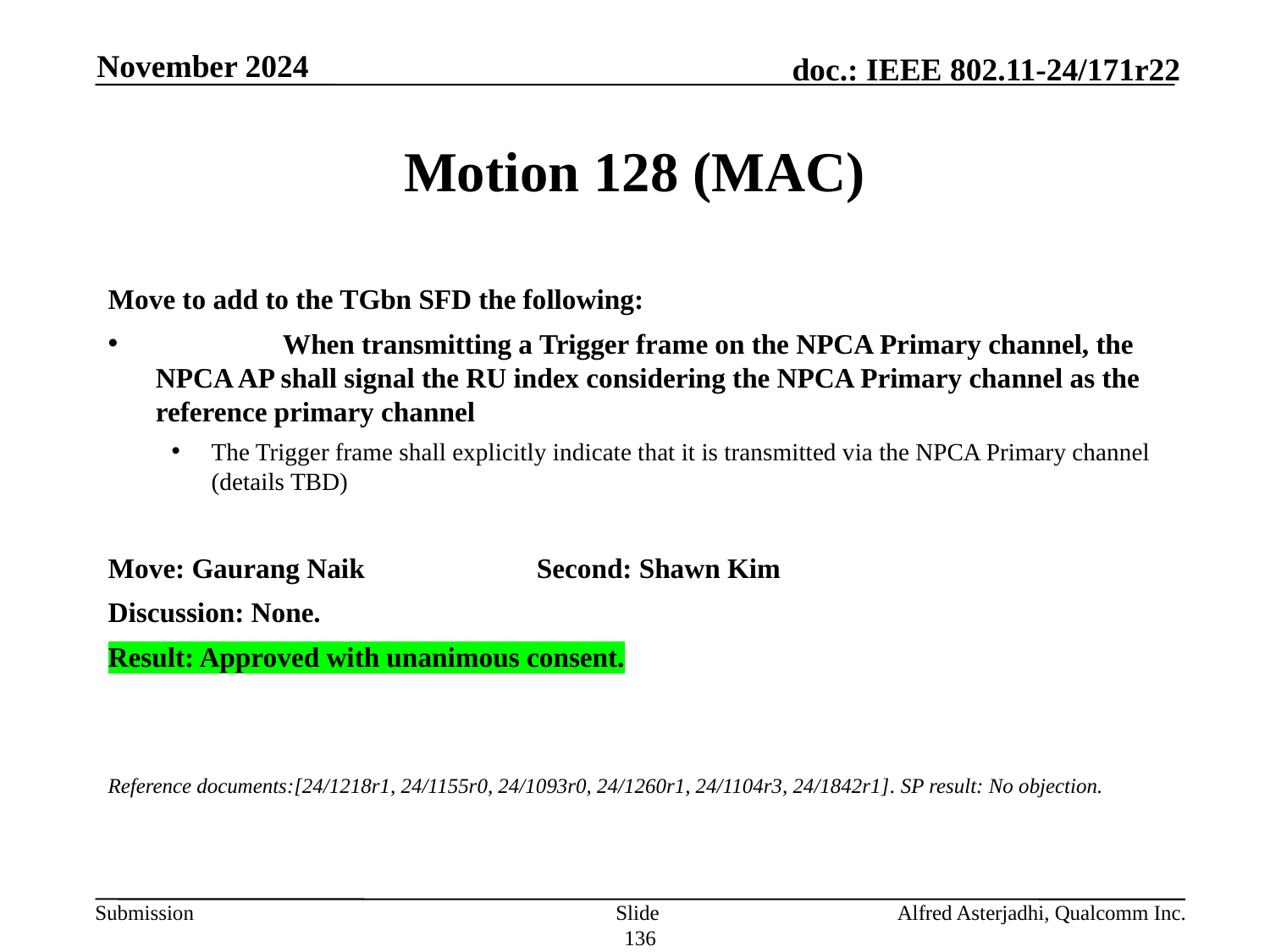

November 2024
# Motion 128 (MAC)
Move to add to the TGbn SFD the following:
	When transmitting a Trigger frame on the NPCA Primary channel, the NPCA AP shall signal the RU index considering the NPCA Primary channel as the reference primary channel
The Trigger frame shall explicitly indicate that it is transmitted via the NPCA Primary channel (details TBD)

Move: Gaurang Naik 		Second: Shawn Kim
Discussion: None.
Result: Approved with unanimous consent.

Reference documents:[24/1218r1, 24/1155r0, 24/1093r0, 24/1260r1, 24/1104r3, 24/1842r1]. SP result: No objection.

Slide 136
Alfred Asterjadhi, Qualcomm Inc.